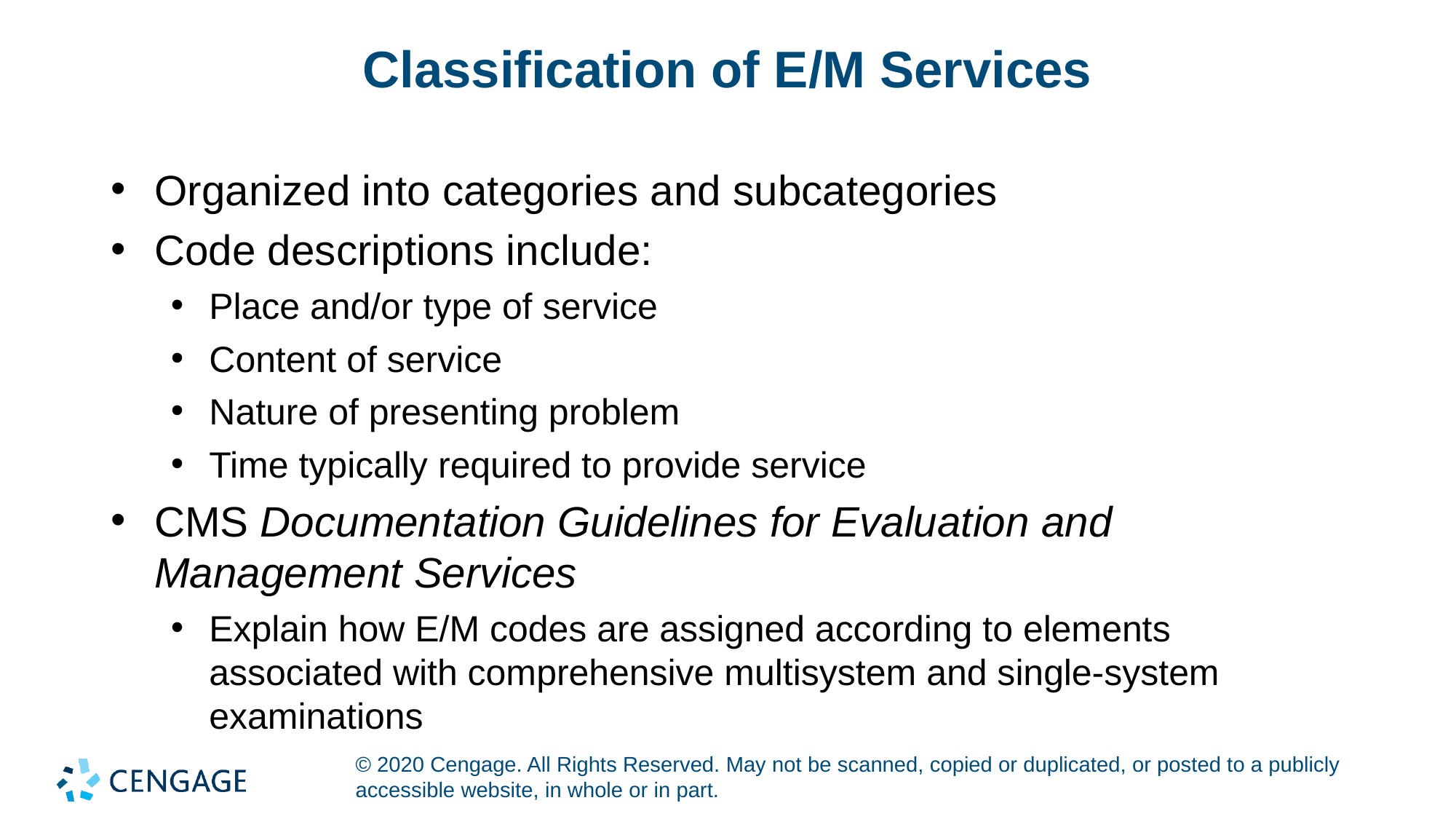

# Classification of E/M Services
Organized into categories and subcategories
Code descriptions include:
Place and/or type of service
Content of service
Nature of presenting problem
Time typically required to provide service
CMS Documentation Guidelines for Evaluation and Management Services
Explain how E/M codes are assigned according to elements associated with comprehensive multisystem and single-system examinations